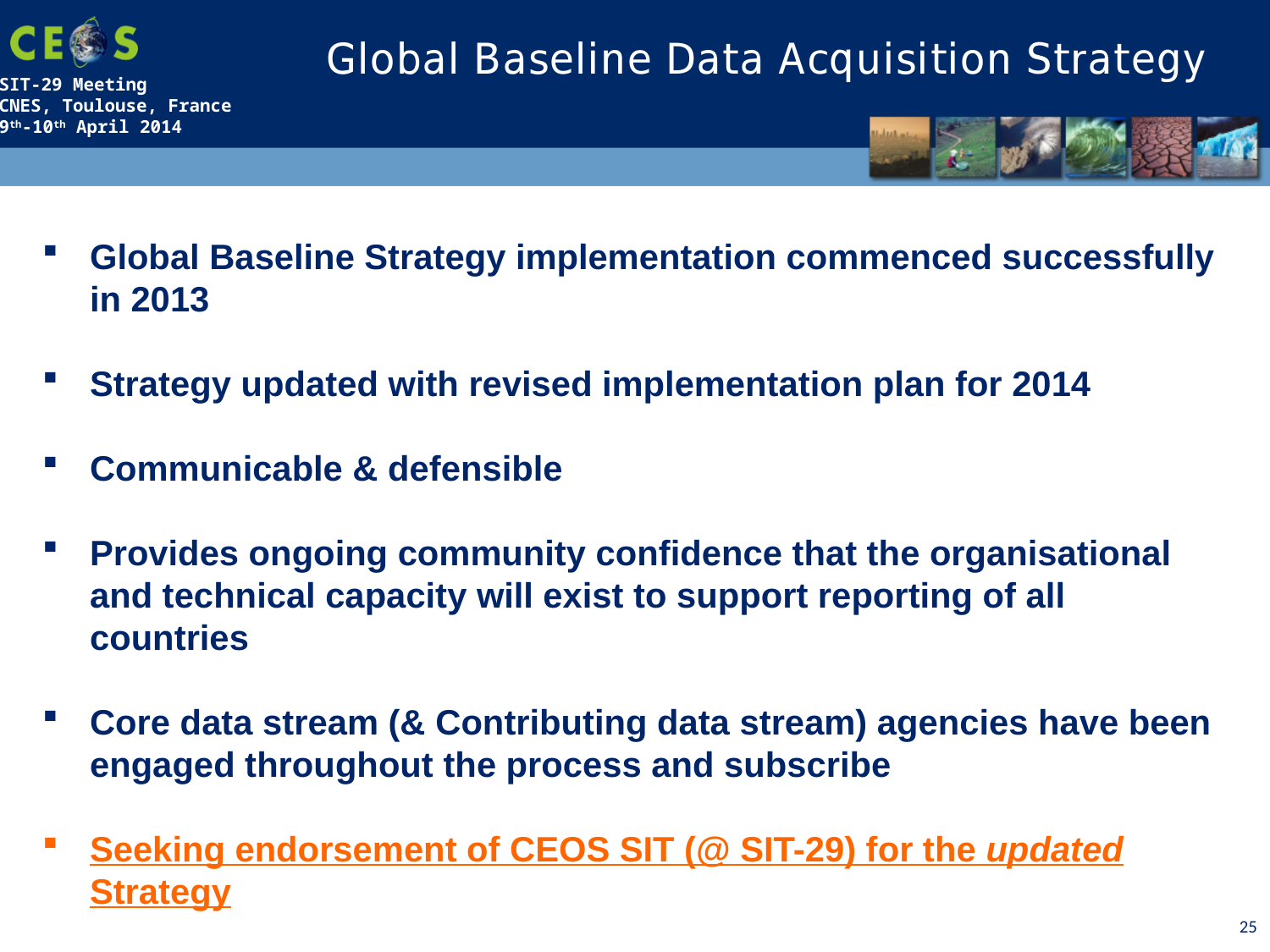

Global Baseline Data Acquisition Strategy
Global Baseline Strategy implementation commenced successfully in 2013

Strategy updated with revised implementation plan for 2014

Communicable & defensible

Provides ongoing community confidence that the organisational and technical capacity will exist to support reporting of all countries

Core data stream (& Contributing data stream) agencies have been engaged throughout the process and subscribe

Seeking endorsement of CEOS SIT (@ SIT-29) for the updated Strategy
25